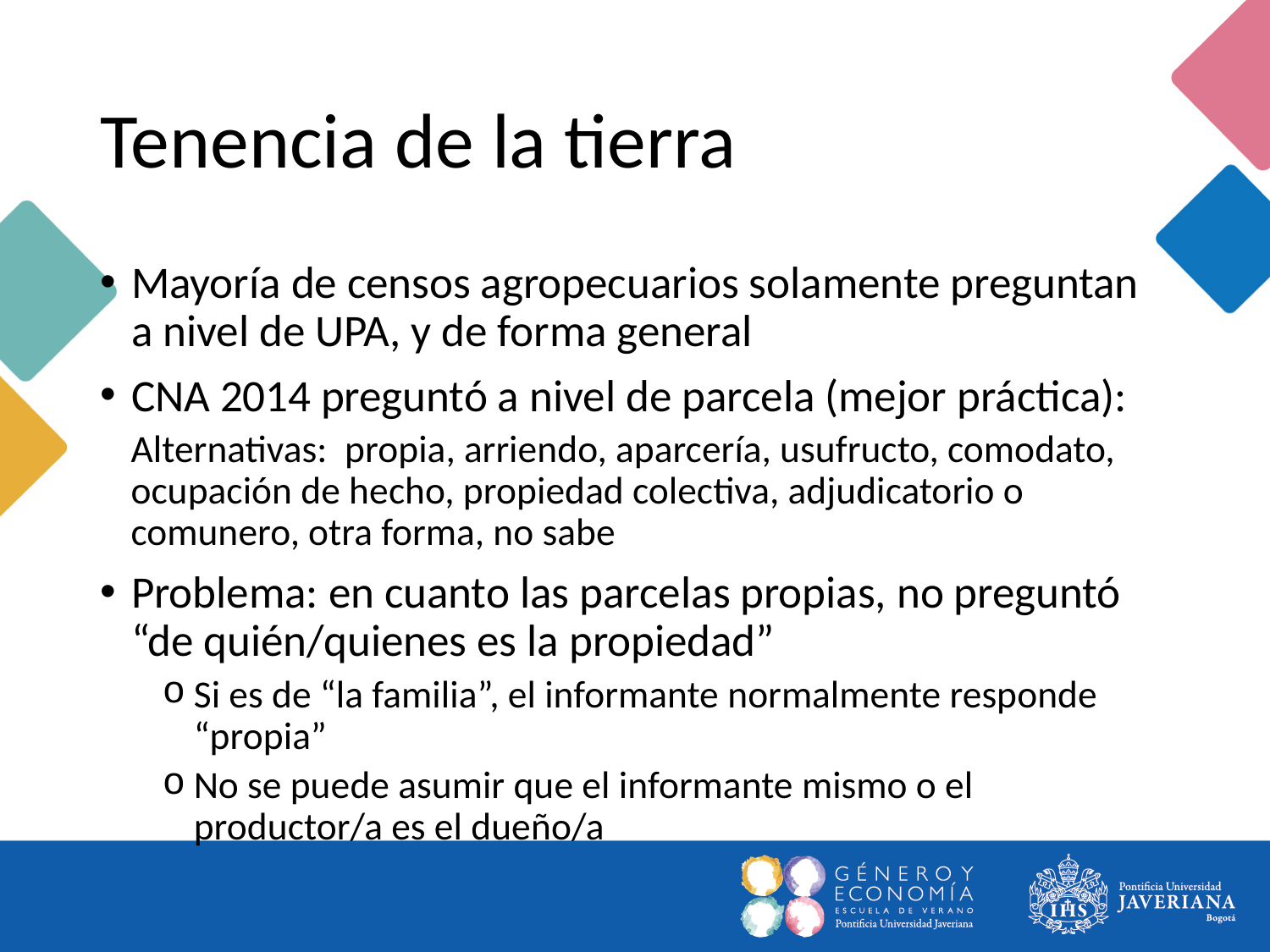

# Tenencia de la tierra
Mayoría de censos agropecuarios solamente preguntan a nivel de UPA, y de forma general
CNA 2014 preguntó a nivel de parcela (mejor práctica):
Alternativas:  propia, arriendo, aparcería, usufructo, comodato, ocupación de hecho, propiedad colectiva, adjudicatorio o comunero, otra forma, no sabe
Problema: en cuanto las parcelas propias, no preguntó “de quién/quienes es la propiedad”
Si es de “la familia”, el informante normalmente responde “propia”
No se puede asumir que el informante mismo o el productor/a es el dueño/a